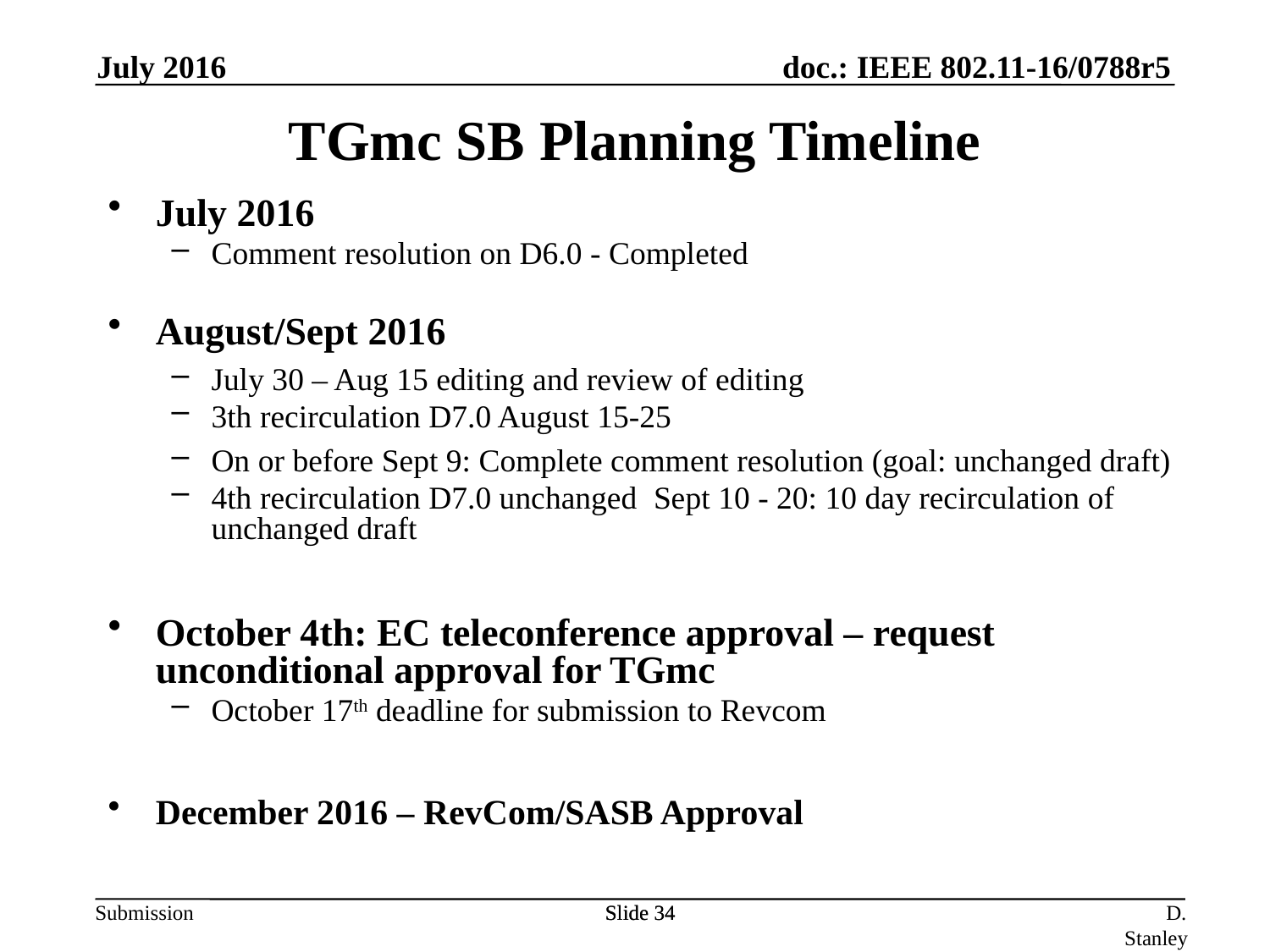

July 2016
TGmc SB Planning Timeline
July 2016
Comment resolution on D6.0 - Completed

August/Sept 2016
July 30 – Aug 15 editing and review of editing
3th recirculation D7.0 August 15-25
On or before Sept 9: Complete comment resolution (goal: unchanged draft)
4th recirculation D7.0 unchanged  Sept 10 - 20: 10 day recirculation of unchanged draft

October 4th: EC teleconference approval – request unconditional approval for TGmc
October 17th deadline for submission to Revcom

December 2016 – RevCom/SASB Approval
Slide 34
Slide 34
D. Stanley, HP Enterprise